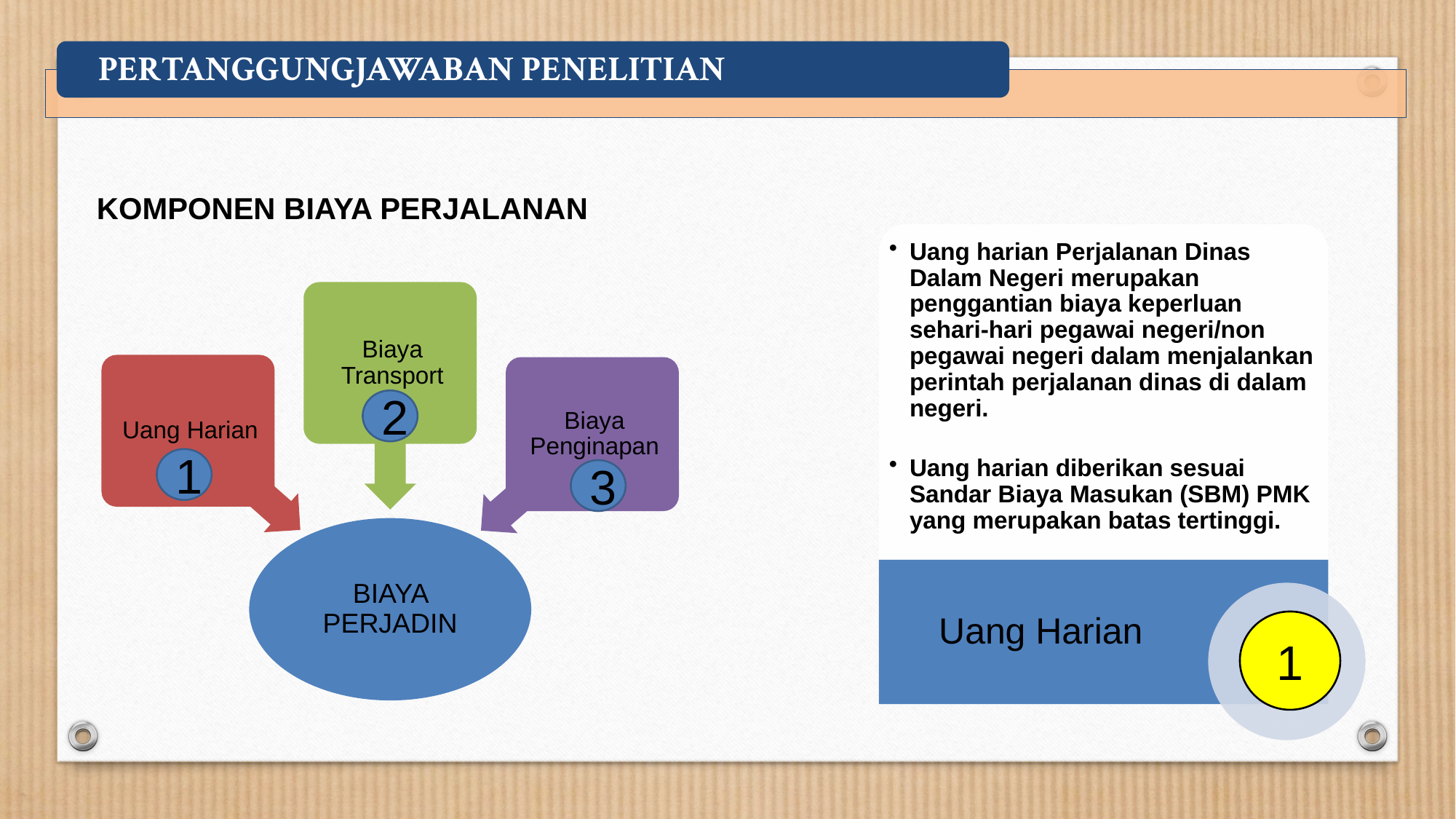

PERTANGGUNGJAWABAN PENELITIAN
KOMPONEN BIAYA PERJALANAN
BIAYA PERJADIN
Uang Harian
Biaya Transport
Biaya Penginapan
Uang harian Perjalanan Dinas Dalam Negeri merupakan penggantian biaya keperluan sehari-hari pegawai negeri/non pegawai negeri dalam menjalankan perintah perjalanan dinas di dalam negeri.

Uang harian diberikan sesuai Sandar Biaya Masukan (SBM) PMK yang merupakan batas tertinggi.
Uang Harian
2
1
3
1